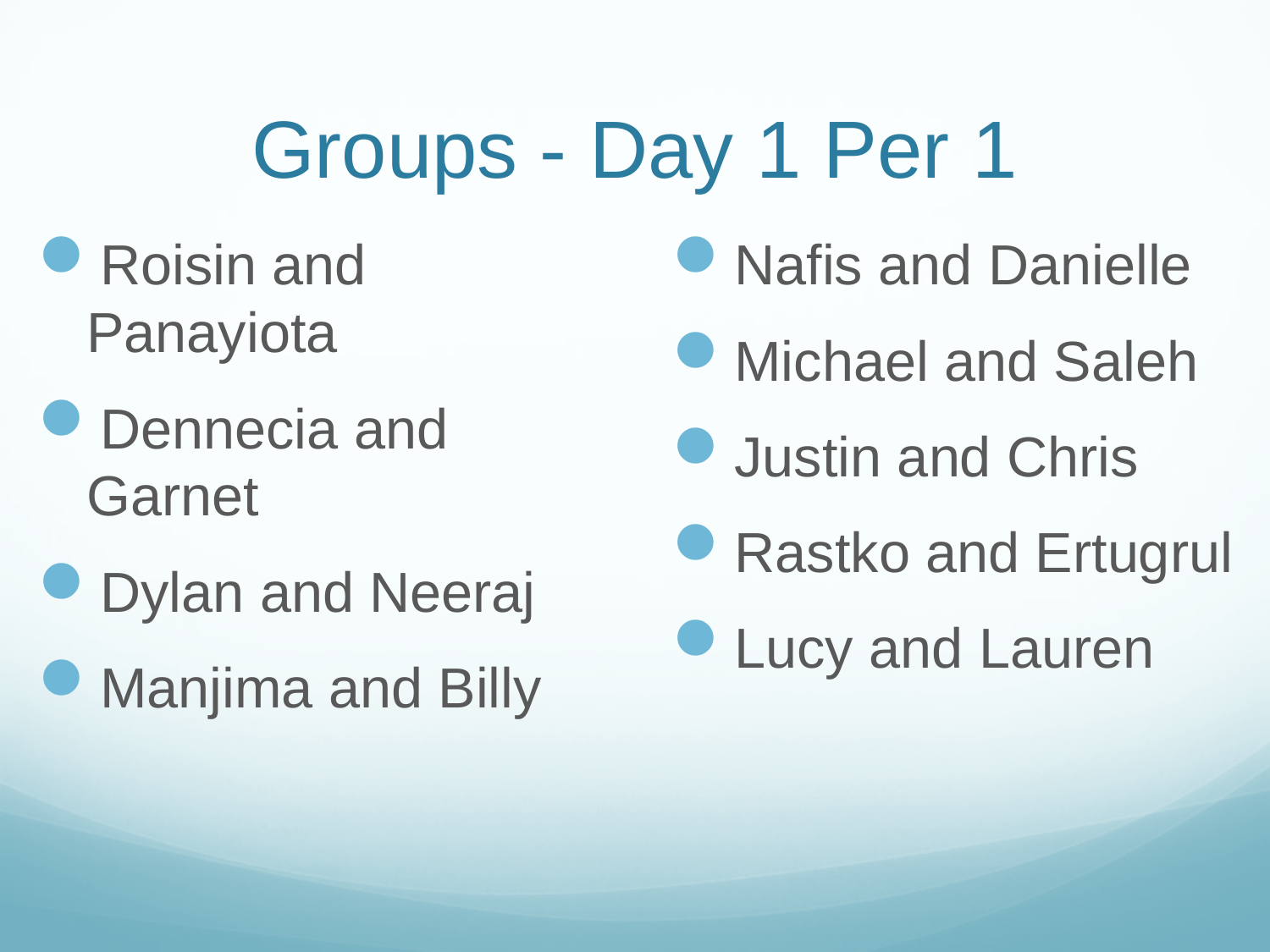

# Groups - Day 1 Per 1
Roisin and Panayiota
Dennecia and Garnet
Dylan and Neeraj
Manjima and Billy
Nafis and Danielle
Michael and Saleh
Justin and Chris
Rastko and Ertugrul
Lucy and Lauren